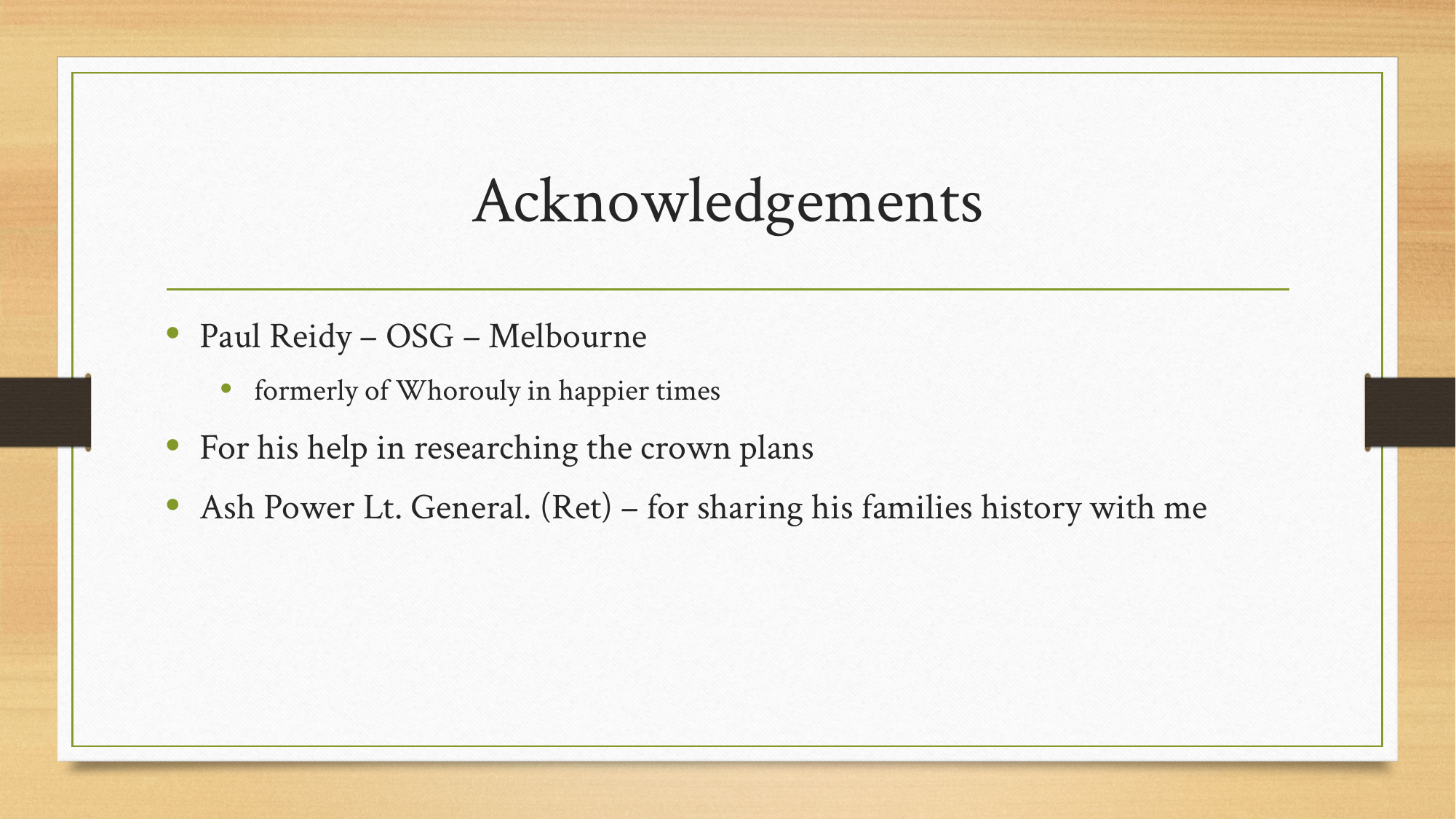

# Acknowledgements
Paul Reidy – OSG – Melbourne
formerly of Whorouly in happier times
For his help in researching the crown plans
Ash Power Lt. General. (Ret) – for sharing his families history with me